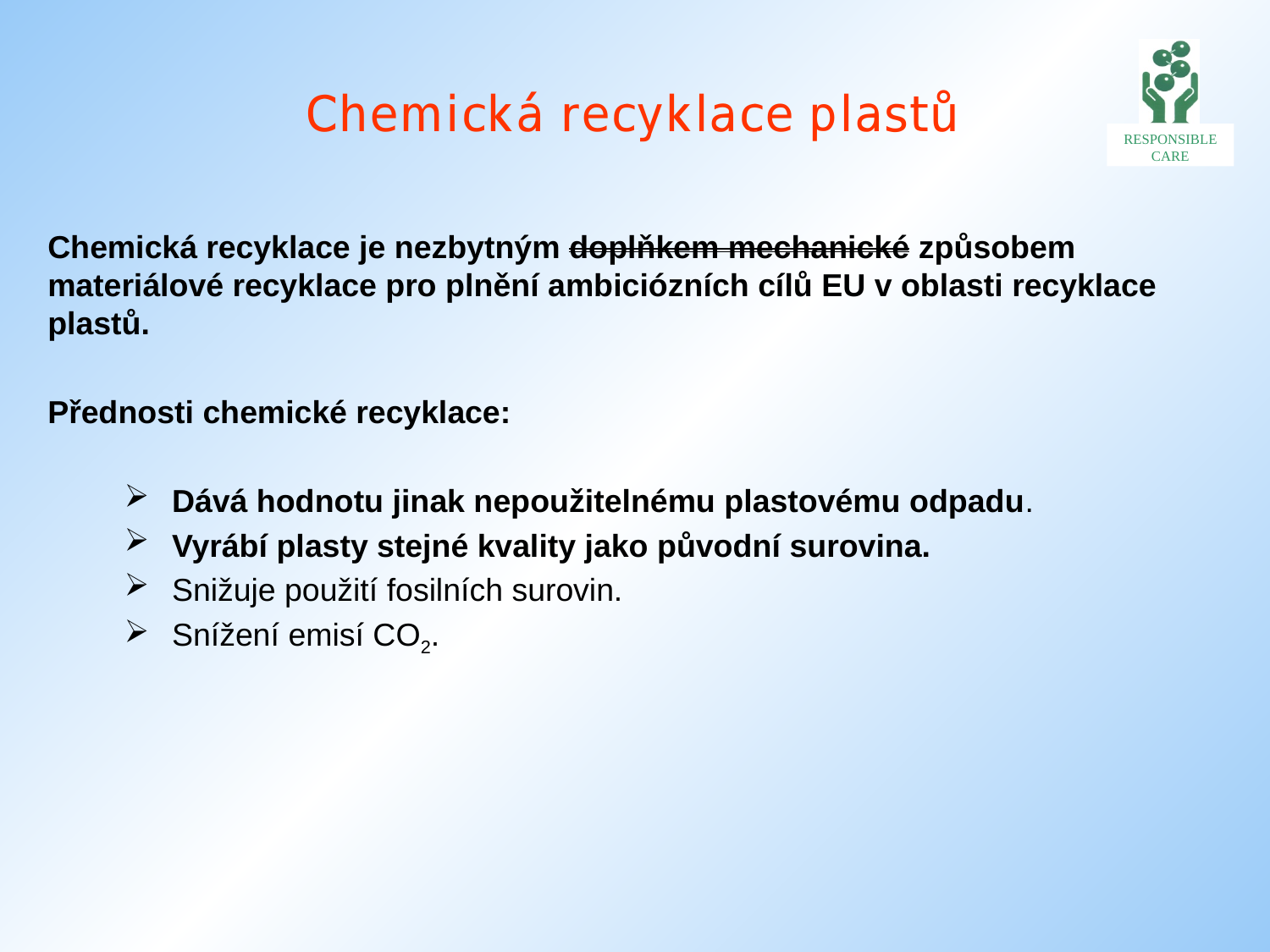

# Chemická recyklace plastů

Chemická recyklace je nezbytným doplňkem mechanické způsobem materiálové recyklace pro plnění ambiciózních cílů EU v oblasti recyklace plastů.

Přednosti chemické recyklace:

Dává hodnotu jinak nepoužitelnému plastovému odpadu.
Vyrábí plasty stejné kvality jako původní surovina.
Snižuje použití fosilních surovin.
Snížení emisí CO2.

4